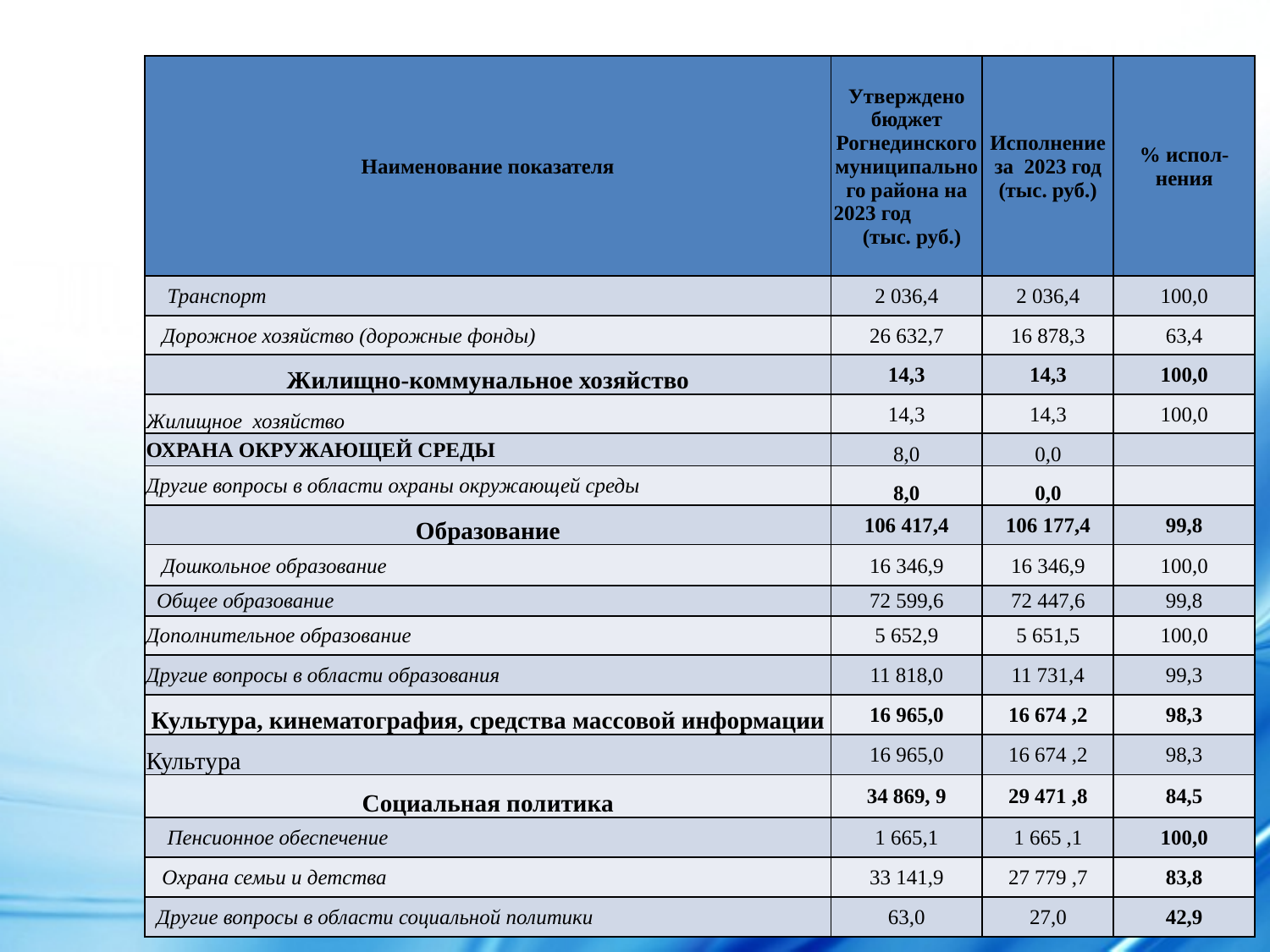

| Наименование показателя | Утверждено бюджет Рогнединского муниципального района на 2023 год (тыс. руб.) | Исполнение за 2023 год (тыс. руб.) | % испол-нения |
| --- | --- | --- | --- |
| Транспорт | 2 036,4 | 2 036,4 | 100,0 |
| Дорожное хозяйство (дорожные фонды) | 26 632,7 | 16 878,3 | 63,4 |
| Жилищно-коммунальное хозяйство | 14,3 | 14,3 | 100,0 |
| Жилищное хозяйство | 14,3 | 14,3 | 100,0 |
| ОХРАНА ОКРУЖАЮЩЕЙ СРЕДЫ | 8,0 | 0,0 |  |
| Другие вопросы в области охраны окружающей среды | 8,0 | 0,0 |  |
| Образование | 106 417,4 | 106 177,4 | 99,8 |
| Дошкольное образование | 16 346,9 | 16 346,9 | 100,0 |
| Общее образование | 72 599,6 | 72 447,6 | 99,8 |
| Дополнительное образование | 5 652,9 | 5 651,5 | 100,0 |
| Другие вопросы в области образования | 11 818,0 | 11 731,4 | 99,3 |
| Культура, кинематография, средства массовой информации | 16 965,0 | 16 674 ,2 | 98,3 |
| Культура | 16 965,0 | 16 674 ,2 | 98,3 |
| Социальная политика | 34 869, 9 | 29 471 ,8 | 84,5 |
| Пенсионное обеспечение | 1 665,1 | 1 665 ,1 | 100,0 |
| Охрана семьи и детства | 33 141,9 | 27 779 ,7 | 83,8 |
| Другие вопросы в области социальной политики | 63,0 | 27,0 | 42,9 |
#